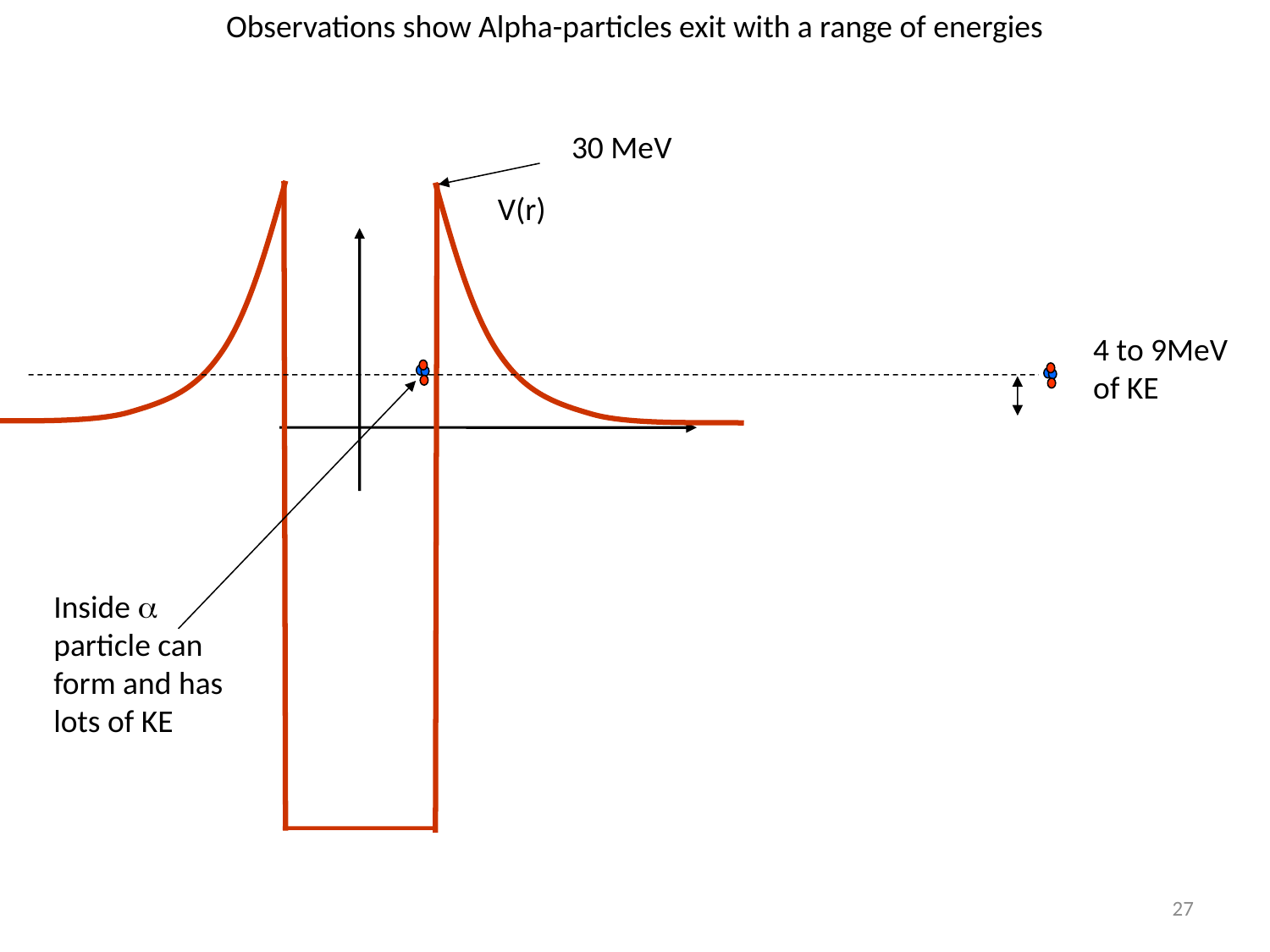

Observations show Alpha-particles exit with a range of energies
30 MeV

V(r)

4 to 9MeV
of KE

Inside α
particle can
form and has
lots of KE

27